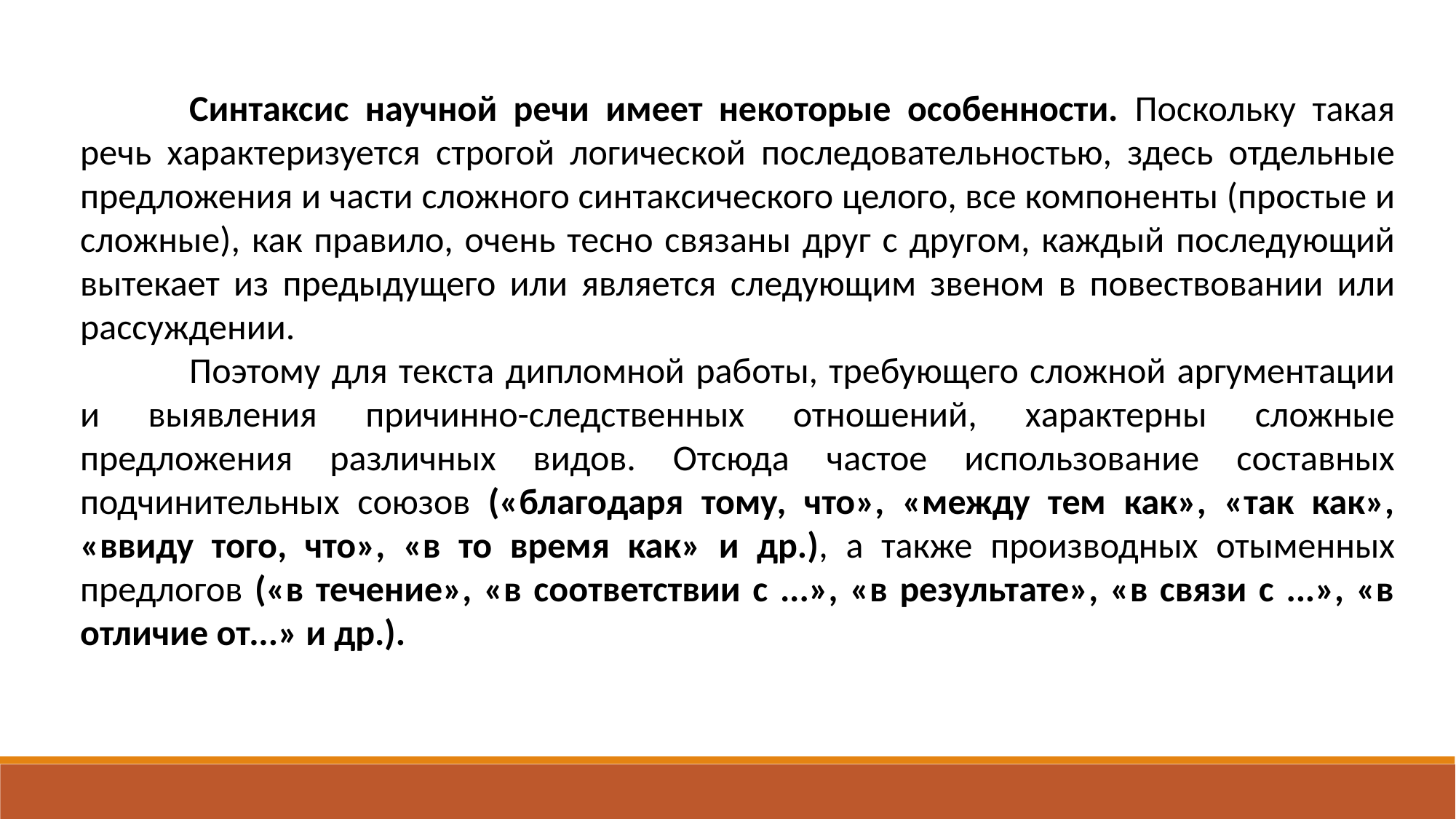

Синтаксис научной речи имеет некоторые особенности. Поскольку такая речь характеризуется строгой логической последовательностью, здесь отдельные предложения и части сложного синтаксического целого, все компоненты (простые и сложные), как правило, очень тесно связаны друг с другом, каждый последующий вытекает из предыдущего или является следующим звеном в повествовании или рассуждении.
	Поэтому для текста дипломной работы, требующего сложной аргументации и выявления причинно-следственных отношений, характерны сложные предложения различных видов. Отсюда частое использование составных подчинительных союзов («благодаря тому, что», «между тем как», «так как», «ввиду того, что», «в то время как» и др.), а также производных отыменных предлогов («в течение», «в соответствии с ...», «в результате», «в связи с ...», «в отличие от...» и др.).